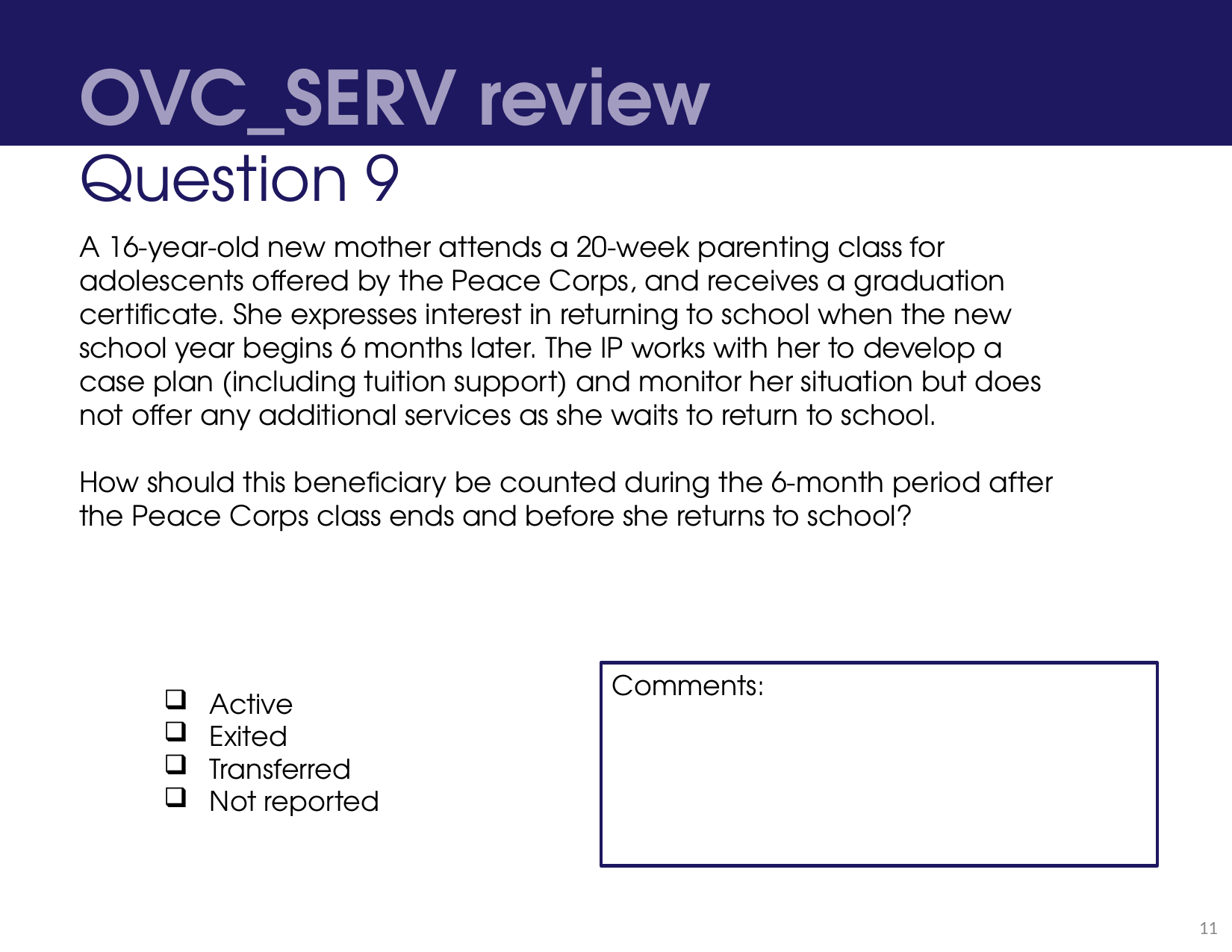

# OVC_SERV review
Question 9
A 16-year-old new mother attends a 20-week parenting class for adolescents offered by the Peace Corps, and receives a graduation certificate. She expresses interest in returning to school when the new school year begins 6 months later. The IP works with her to develop a case plan (including tuition support) and monitor her situation but does not offer any additional services as she waits to return to school.

How should this beneficiary be counted during the 6-month period after the Peace Corps class ends and before she returns to school?

Active
Exited
Transferred
Not reported

Comments:
11